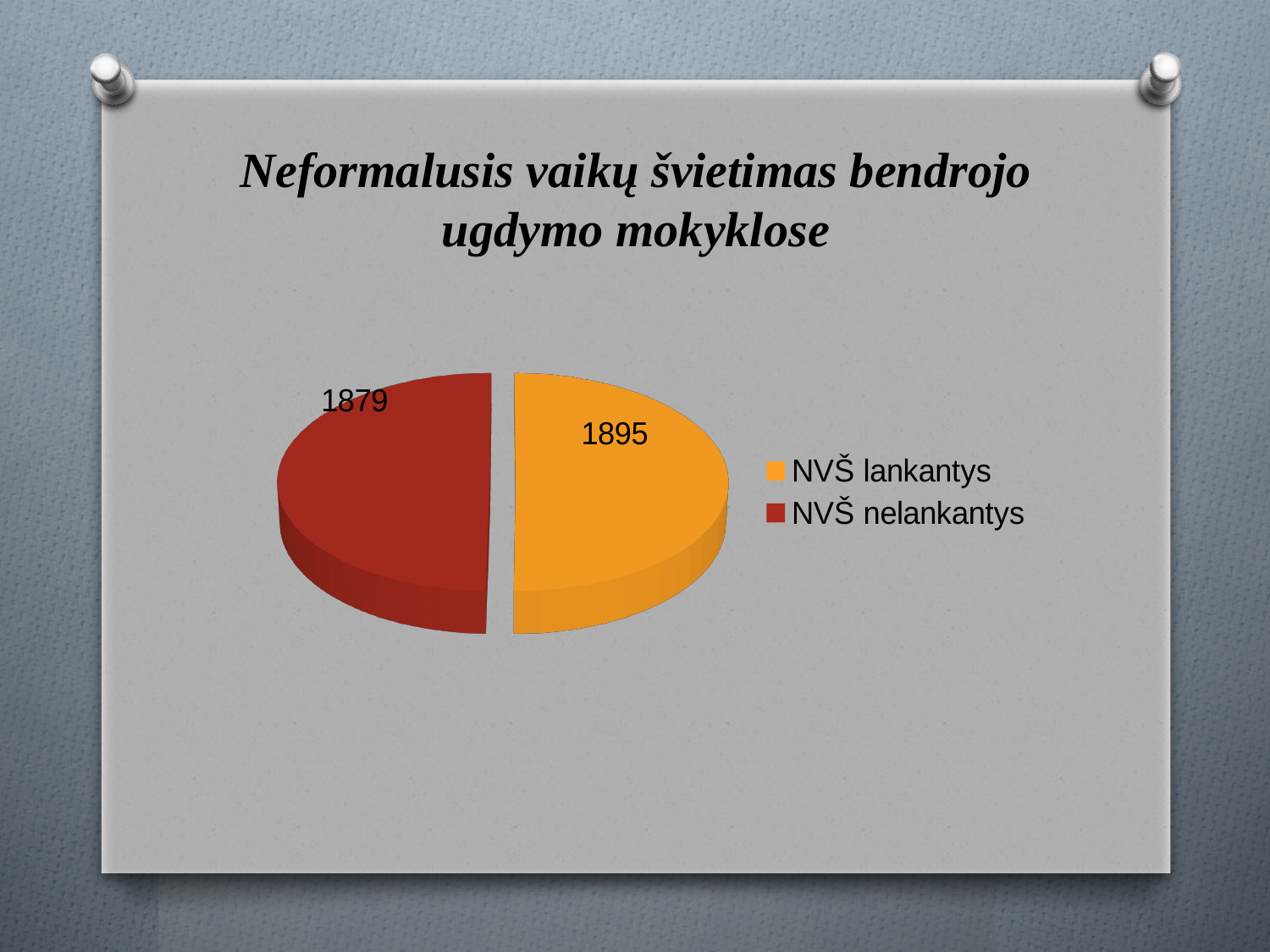

# Neformalusis vaikų švietimas bendrojo ugdymo mokyklose

[unsupported chart]